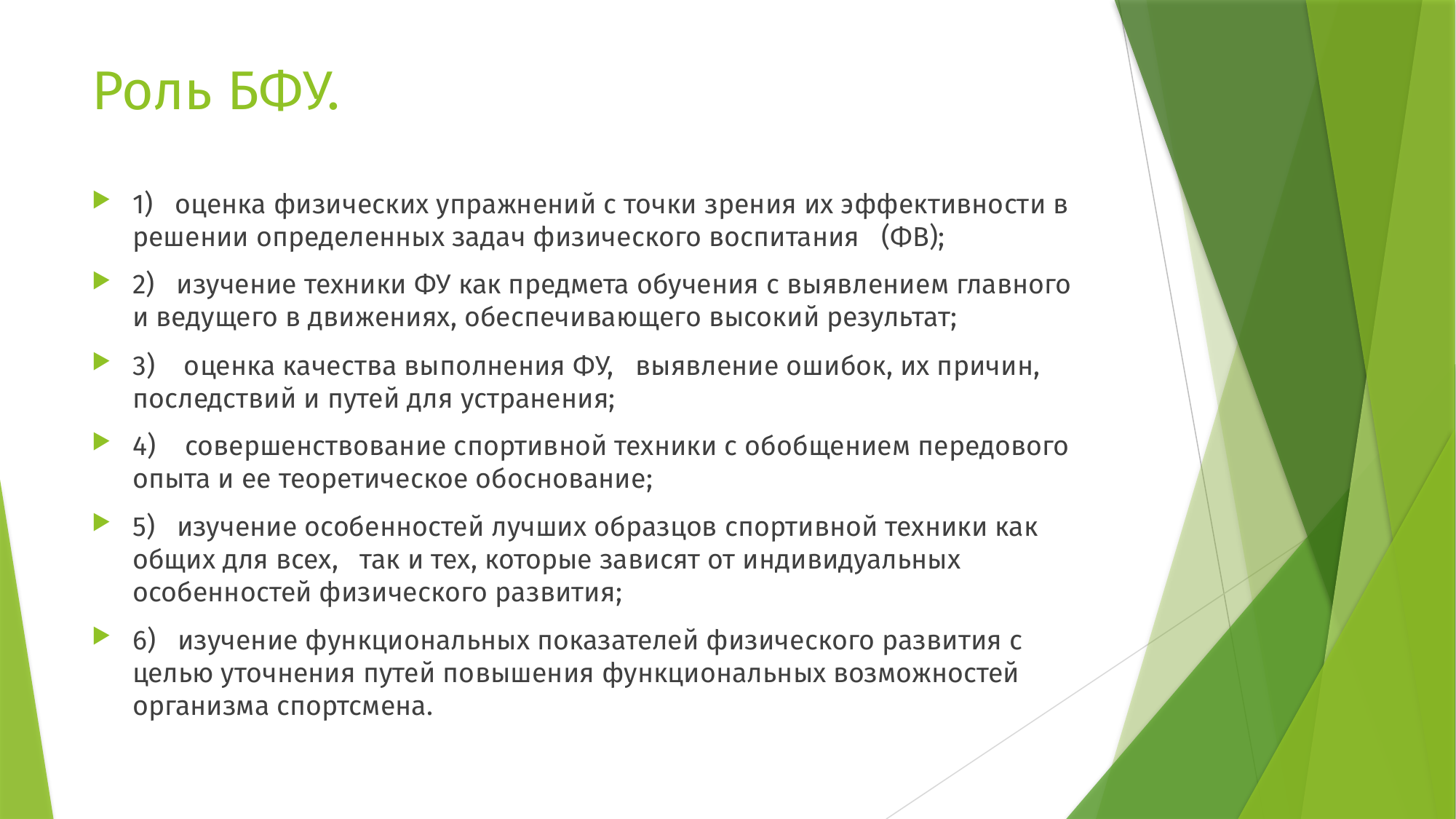

# Роль БФУ.
1)   оценка физических упражнений с точки зрения их эффективности в решении определенных задач физического воспитания   (ФВ);
2)   изучение техники ФУ как предмета обучения с выявлением главного и ведущего в движениях, обеспечивающего высокий результат;
3)    оценка качества выполнения ФУ,   выявление ошибок, их причин, последствий и путей для устранения;
4)    совершенствование спортивной техники с обобщением передового опыта и ее теоретическое обоснование;
5)   изучение особенностей лучших образцов спортивной техники как общих для всех,   так и тех, которые зависят от индивидуальных особенностей физического развития;
6)   изучение функциональных показателей физического развития с целью уточнения путей повышения функциональных возможностей организма спортсмена.